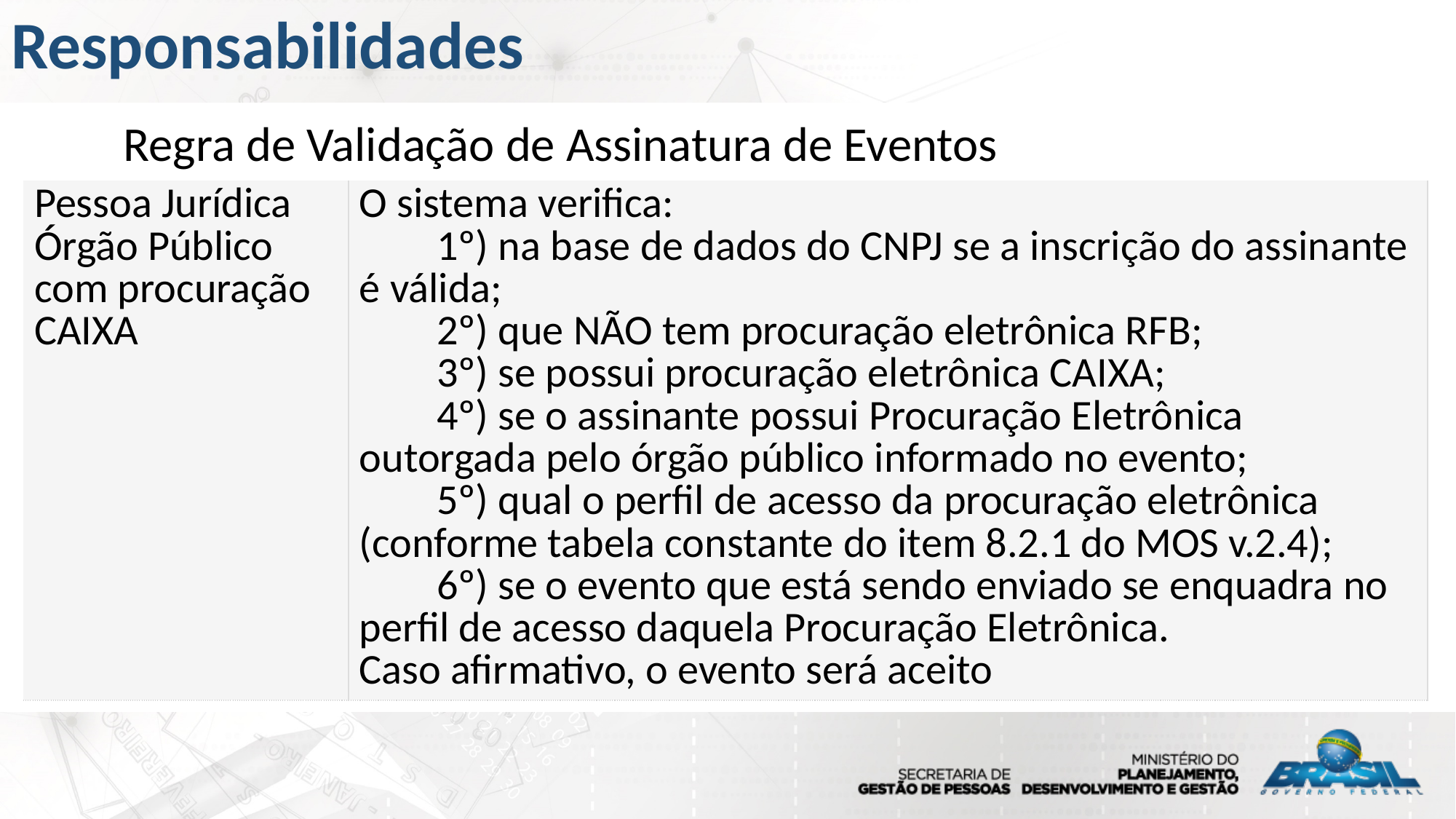

Responsabilidades
Regra de Validação de Assinatura de Eventos
| Pessoa Jurídica Órgão Público com procuração CAIXA | O sistema verifica:         1º) na base de dados do CNPJ se a inscrição do assinante é válida;         2º) que NÃO tem procuração eletrônica RFB;         3º) se possui procuração eletrônica CAIXA;         4º) se o assinante possui Procuração Eletrônica outorgada pelo órgão público informado no evento;         5º) qual o perfil de acesso da procuração eletrônica (conforme tabela constante do item 8.2.1 do MOS v.2.4);         6º) se o evento que está sendo enviado se enquadra no perfil de acesso daquela Procuração Eletrônica. Caso afirmativo, o evento será aceito |
| --- | --- |